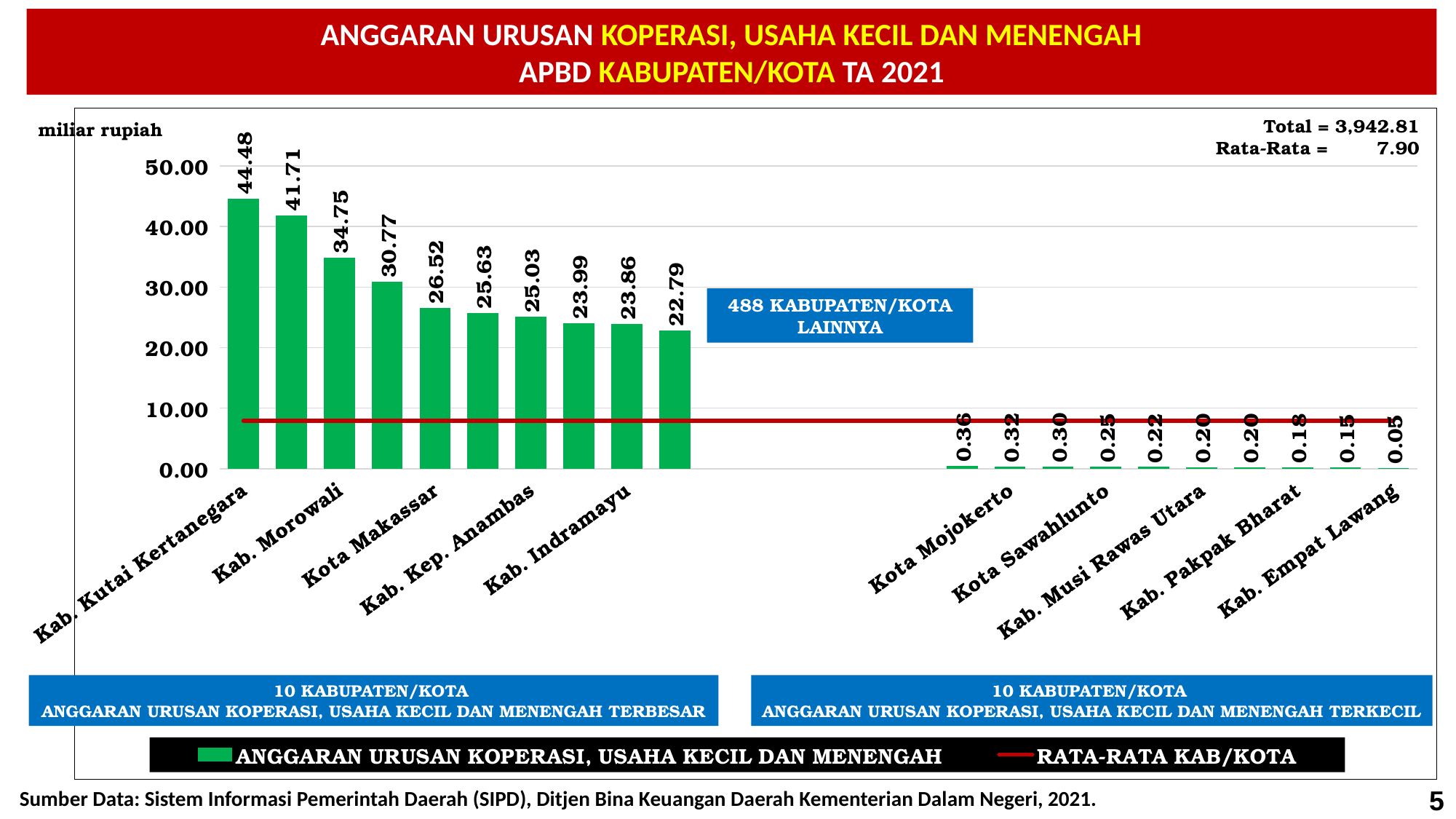

ANGGARAN URUSAN KOPERASI, USAHA KECIL DAN MENENGAH
APBD KABUPATEN/KOTA TA 2021

### Chart

| Category | ANGGARAN URUSAN KOPERASI, USAHA KECIL DAN MENENGAH | RATA-RATA KAB/KOTA |
|---|---|---|
| Kab. Kutai Kertanegara | 44.47543176 | 7.901415551282566 |
| Kab. Sidoarjo | 41.708112257 | 7.901415551282566 |
| Kab. Morowali | 34.752807876 | 7.901415551282566 |
| Kab. Bogor | 30.769954555 | 7.901415551282566 |
| Kota Makassar | 26.515627027 | 7.901415551282566 |
| Kota Medan | 25.63346856 | 7.901415551282566 |
| Kab. Kep. Anambas | 25.027817557 | 7.901415551282566 |
| Kab. Rembang | 23.987716 | 7.901415551282566 |
| Kab. Indramayu | 23.862484689 | 7.901415551282566 |
| Kab. Bintan | 22.791193915 | 7.901415551282566 |
|  | None | 7.901415551282566 |
|  | None | 7.901415551282566 |
|  | None | 7.901415551282566 |
|  | None | 7.901415551282566 |
|  | None | 7.901415551282566 |
| Kab. Gianyar | 0.359425936 | 7.901415551282566 |
| Kota Mojokerto | 0.319302136 | 7.901415551282566 |
| Kota Bogor | 0.302609 | 7.901415551282566 |
| Kota Sawahlunto | 0.24785319 | 7.901415551282566 |
| Kab. Madiun | 0.219370224 | 7.901415551282566 |
| Kab. Musi Rawas Utara | 0.2 | 7.901415551282566 |
| Kota Bekasi | 0.2 | 7.901415551282566 |
| Kab. Pakpak Bharat | 0.177194 | 7.901415551282566 |
| Kab. Kolaka Timur | 0.14597192 | 7.901415551282566 |
| Kab. Empat Lawang | 0.05 | 7.901415551282566 |
miliar rupiah
Total = 3,942.81
Rata-Rata =        7.90
488 KABUPATEN/KOTA LAINNYA
10 KABUPATEN/KOTA
ANGGARAN URUSAN KOPERASI, USAHA KECIL DAN MENENGAH TERBESAR
10 KABUPATEN/KOTA
ANGGARAN URUSAN KOPERASI, USAHA KECIL DAN MENENGAH TERKECIL
Sumber Data: Sistem Informasi Pemerintah Daerah (SIPD), Ditjen Bina Keuangan Daerah Kementerian Dalam Negeri, 2021.
5